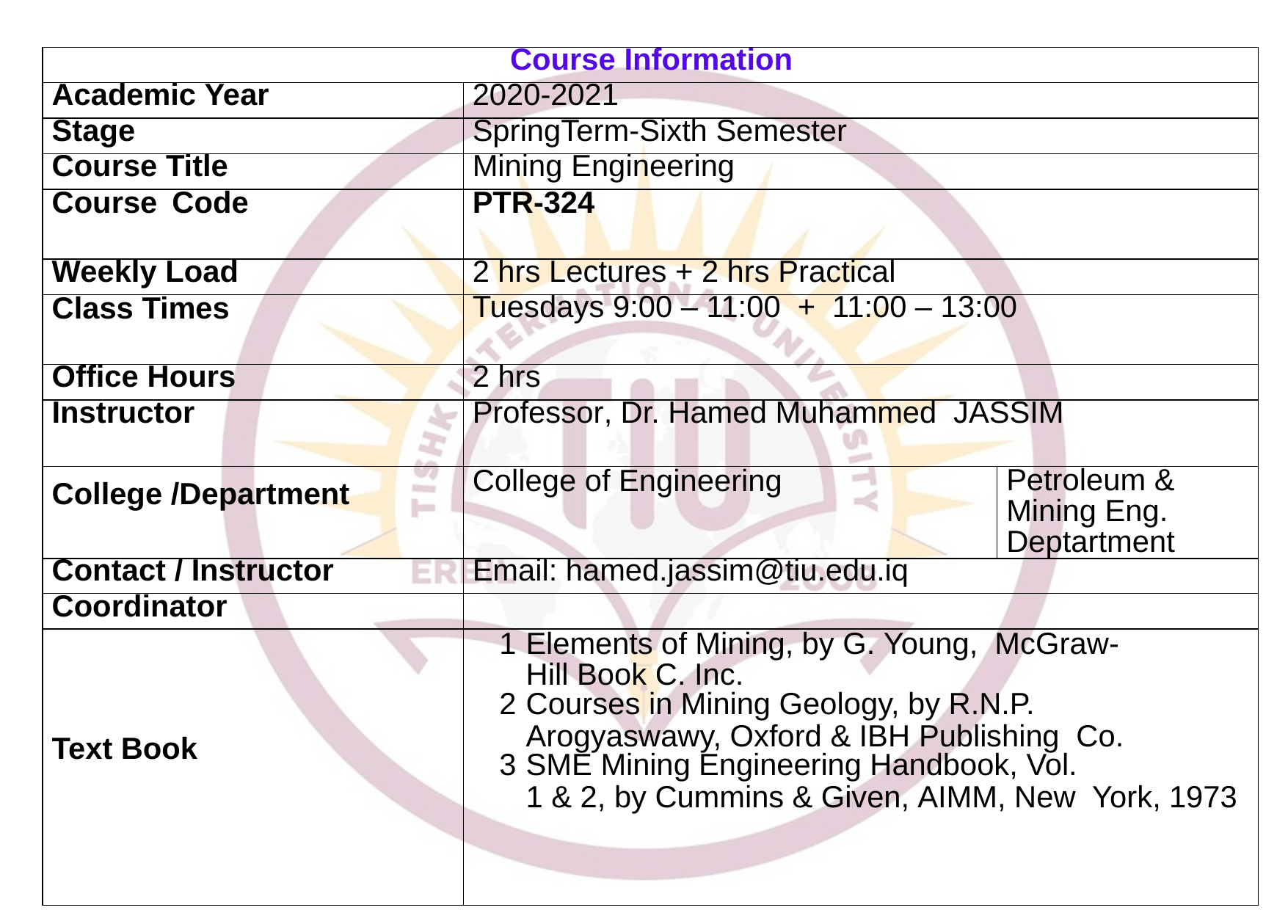

| Course Information |  |  |
| --- | --- | --- |
| Academic Year | 2020-2021 |  |
| Stage | SpringTerm-Sixth Semester |  |
| Course Title | Mining Engineering |  |
| Course Code | PTR-324 |  |
| Weekly Load | 2 hrs Lectures + 2 hrs Practical |  |
| Class Times | Tuesdays 9:00 – 11:00 + 11:00 – 13:00 |  |
| Office Hours | 2 hrs |  |
| Instructor | Professor, Dr. Hamed Muhammed JASSIM |  |
| College /Department | College of Engineering | Petroleum & Mining Eng. Deptartment |
| Contact / Instructor | Email: hamed.jassim@tiu.edu.iq |  |
| Coordinator |  |  |
| Text Book | Elements of Mining, by G. Young, McGraw-Hill Book C. Inc. Courses in Mining Geology, by R.N.P. Arogyaswawy, Oxford & IBH Publishing Co. SME Mining Engineering Handbook, Vol. 1 & 2, by Cummins & Given, AIMM, New York, 1973 |  |